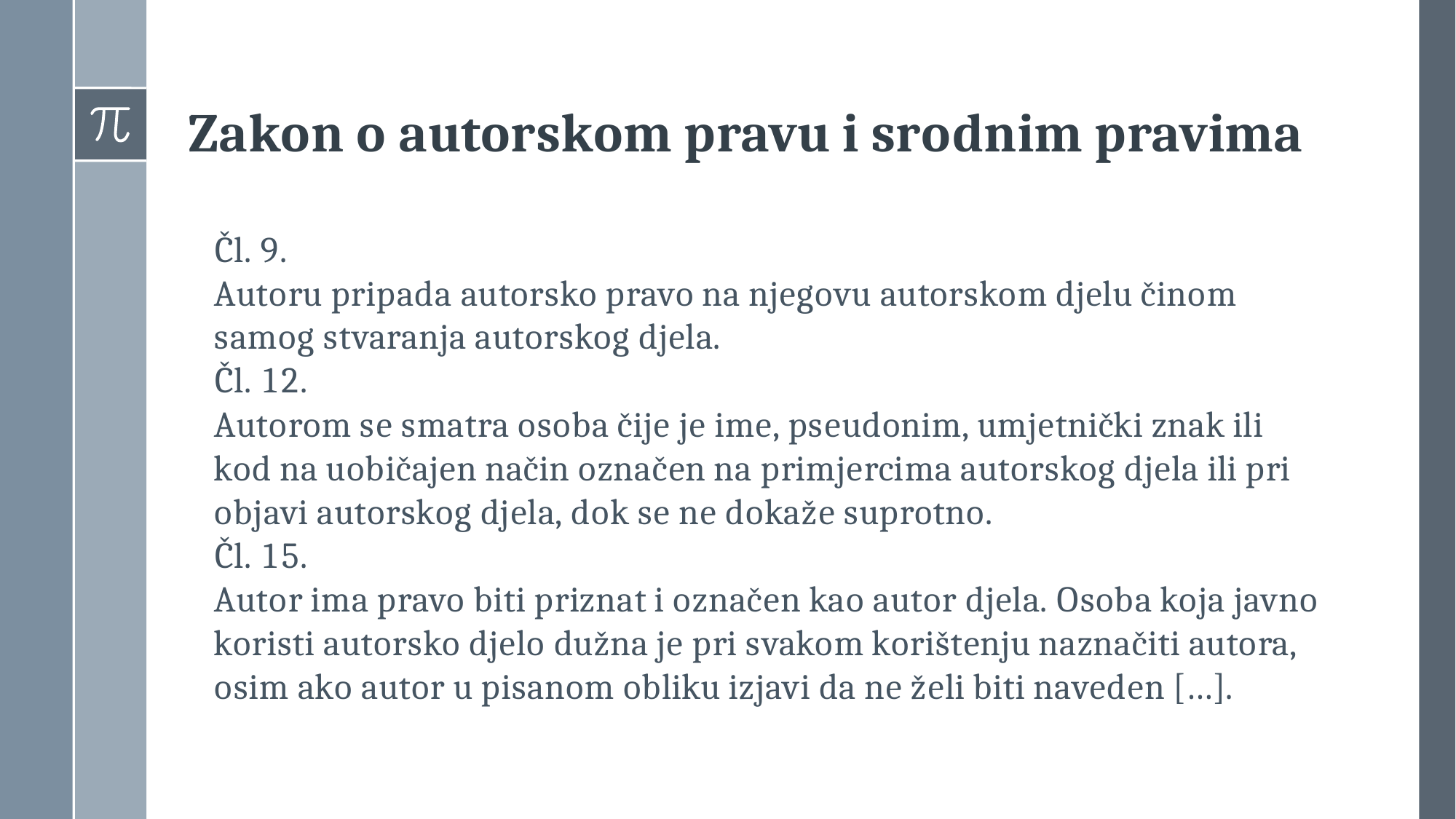

Zakon o autorskom pravu i srodnim pravima
Čl. 9.
Autoru pripada autorsko pravo na njegovu autorskom djelu činom samog stvaranja autorskog djela.
Čl. 12.
Autorom se smatra osoba čije je ime, pseudonim, umjetnički znak ili kod na uobičajen način označen na primjercima autorskog djela ili pri objavi autorskog djela, dok se ne dokaže suprotno.
Čl. 15.
Autor ima pravo biti priznat i označen kao autor djela. Osoba koja javno koristi autorsko djelo dužna je pri svakom korištenju naznačiti autora, osim ako autor u pisanom obliku izjavi da ne želi biti naveden […].